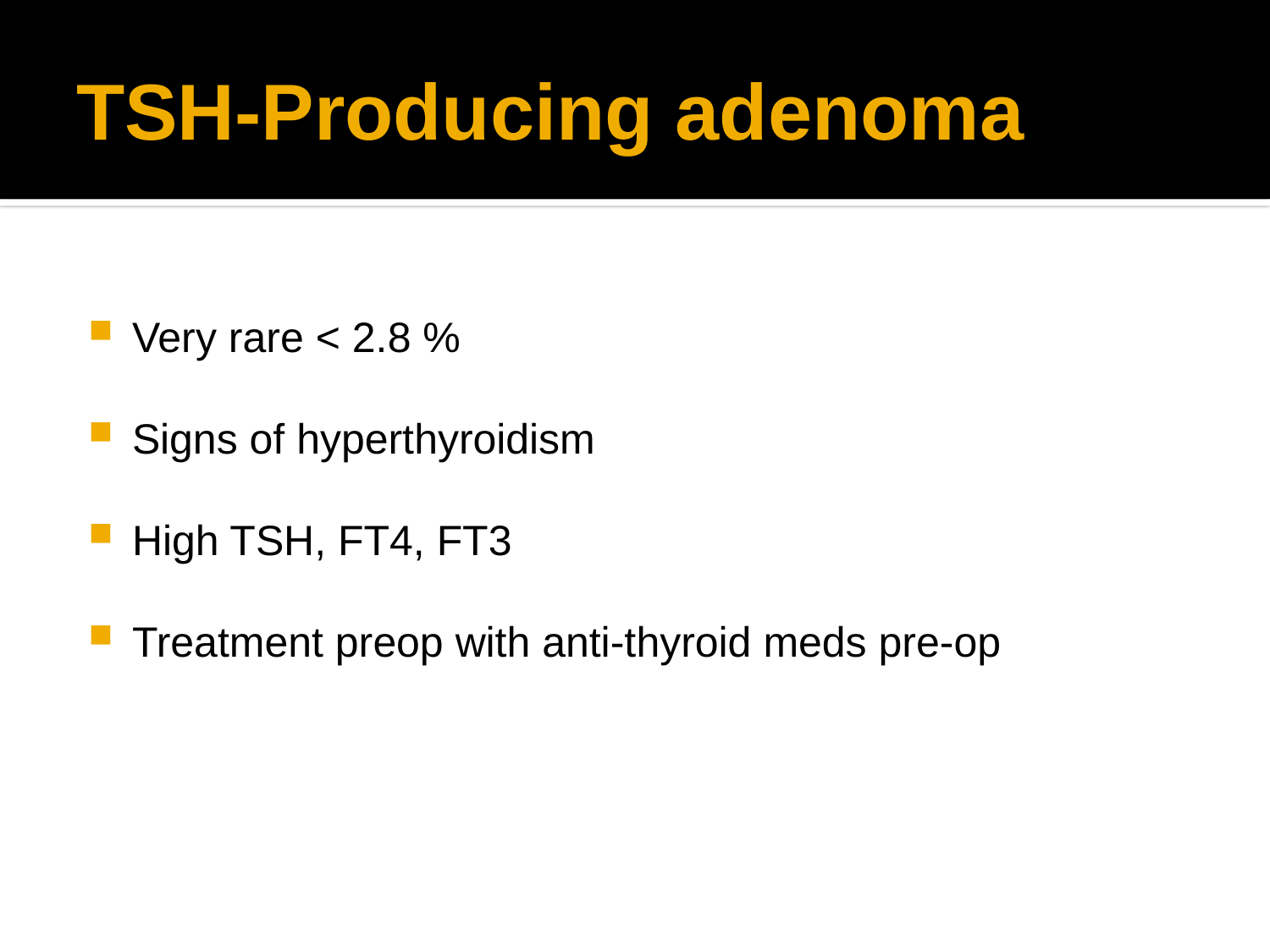

# TSH-Producing adenoma

Very rare < 2.8 %

Signs of hyperthyroidism

High TSH, FT4, FT3

Treatment preop with anti-thyroid meds pre-op